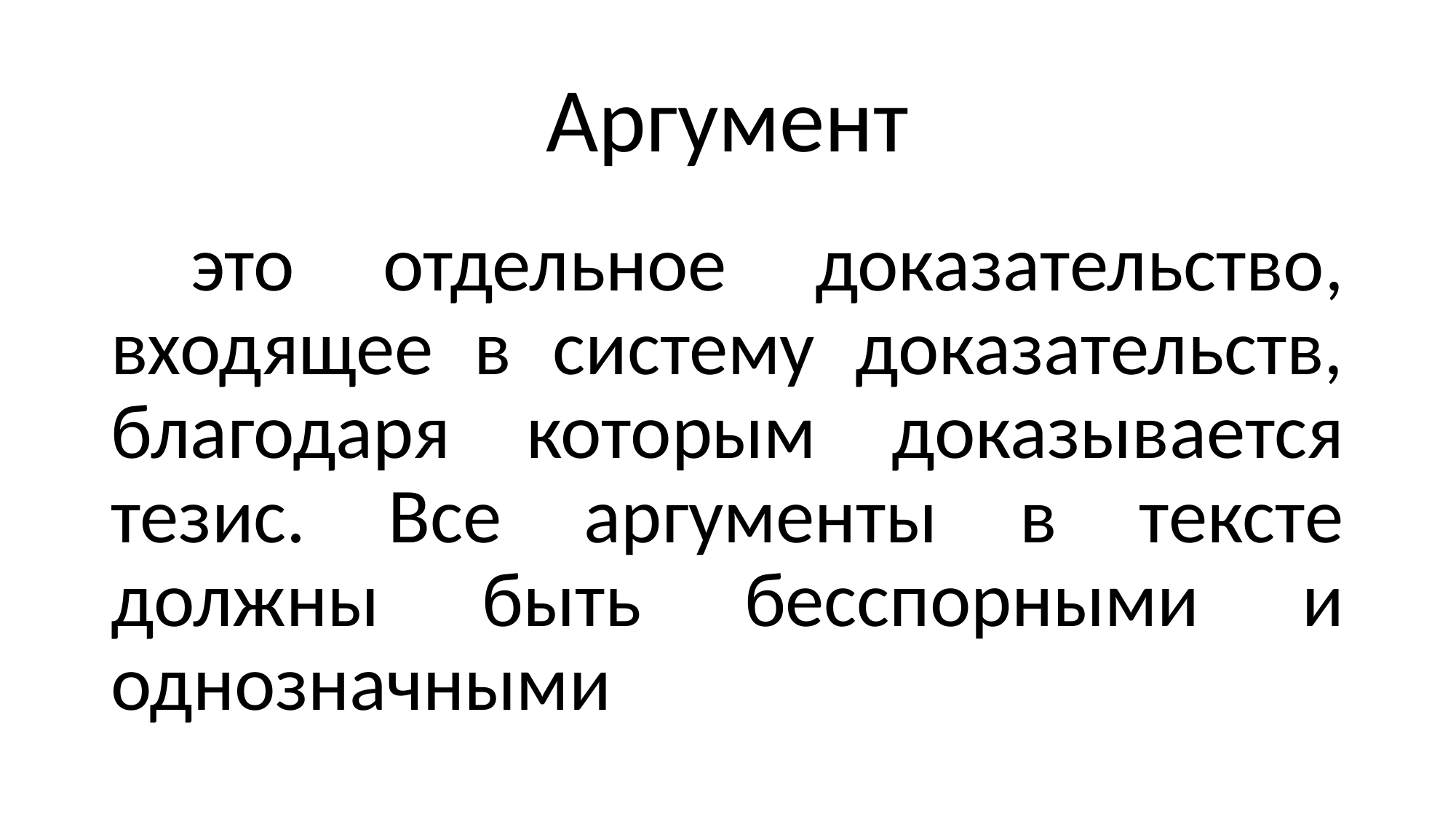

# Аргумент
 это отдельное доказательство, входящее в систему доказательств, благодаря которым доказывается тезис. Все аргументы в тексте должны быть бесспорными и однозначными